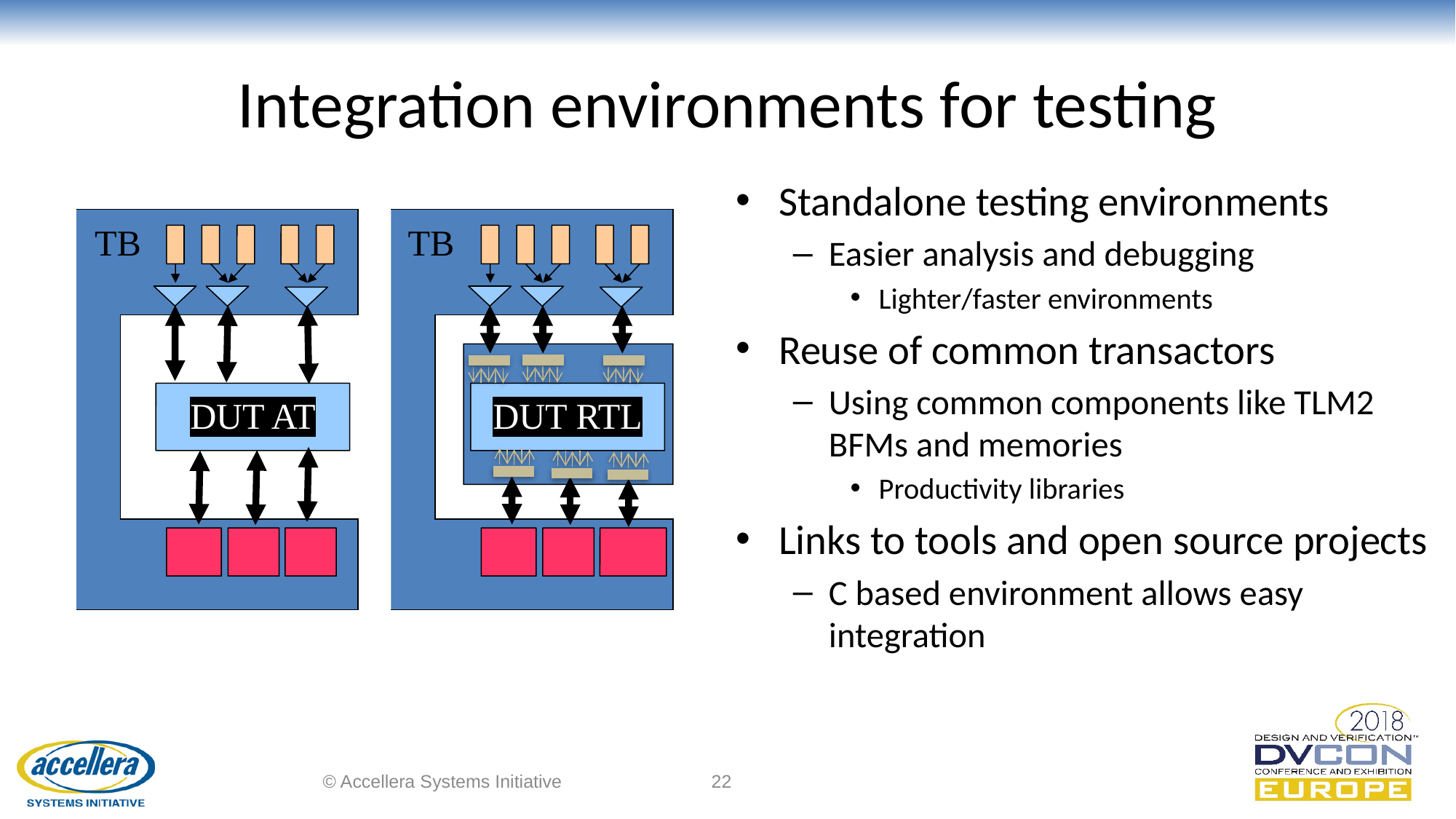

# Integration environments for testing
Standalone testing environments
Easier analysis and debugging
Lighter/faster environments
Reuse of common transactors
Using common components like TLM2 BFMs and memories
Productivity libraries
Links to tools and open source projects
C based environment allows easy integration

TB
TB

DUT AT
DUT RTL

© Accellera Systems Initiative
22